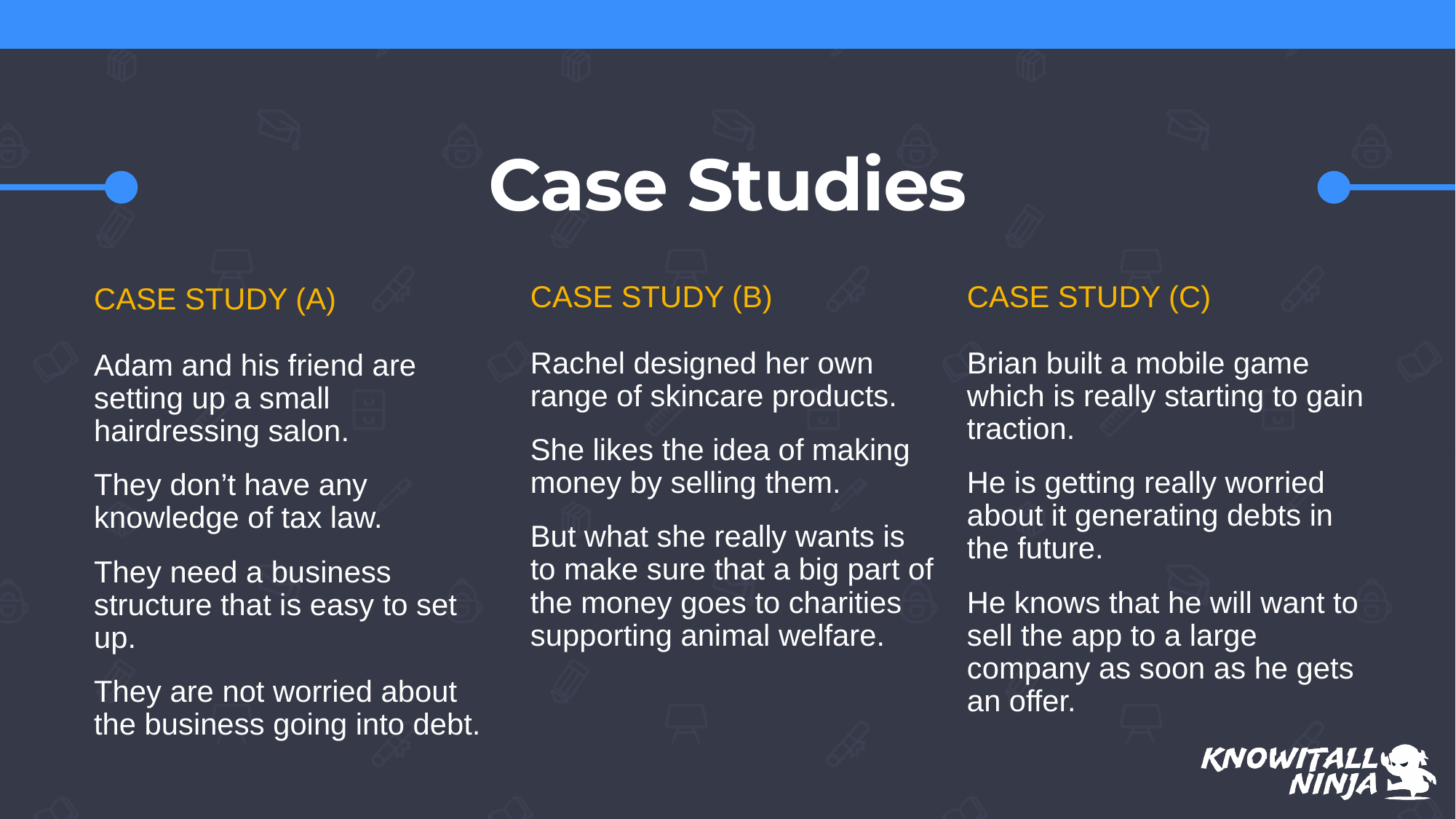

# Case Studies
Case Study (B)
Case Study (C)
Case Study (a)
Rachel designed her own range of skincare products.
She likes the idea of making money by selling them.
But what she really wants is to make sure that a big part of the money goes to charities supporting animal welfare.
Brian built a mobile game which is really starting to gain traction.
He is getting really worried about it generating debts in the future.
He knows that he will want to sell the app to a large company as soon as he gets an offer.
Adam and his friend are setting up a small hairdressing salon.
They don’t have any knowledge of tax law.
They need a business structure that is easy to set up.
They are not worried about the business going into debt.